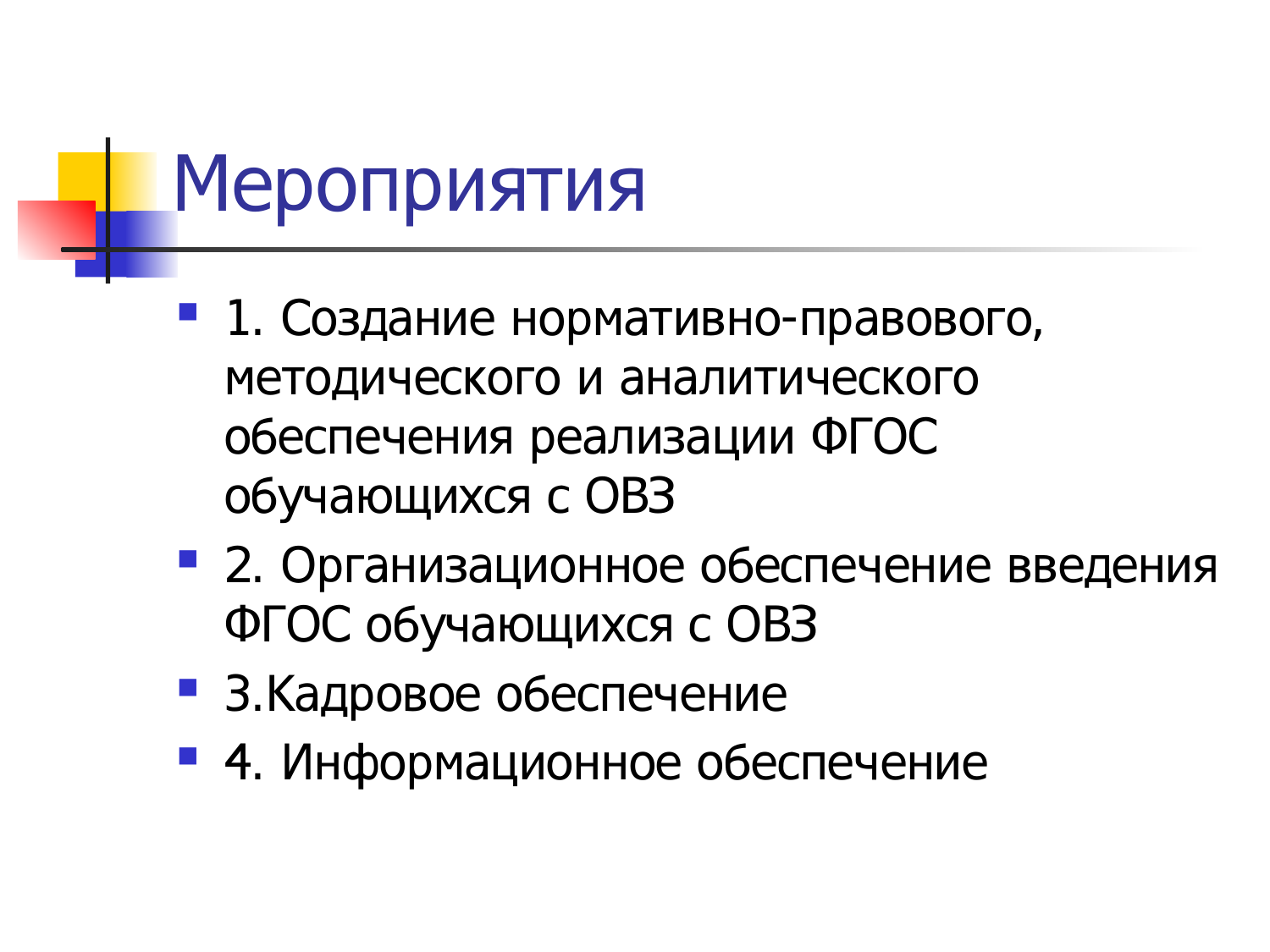

# Мероприятия
1. Создание нормативно-правового, методического и аналитического  обеспечения реализации ФГОС обучающихся с ОВЗ
2. Организационное обеспечение введения ФГОС обучающихся с ОВЗ
3.Кадровое обеспечение
4. Информационное обеспечение